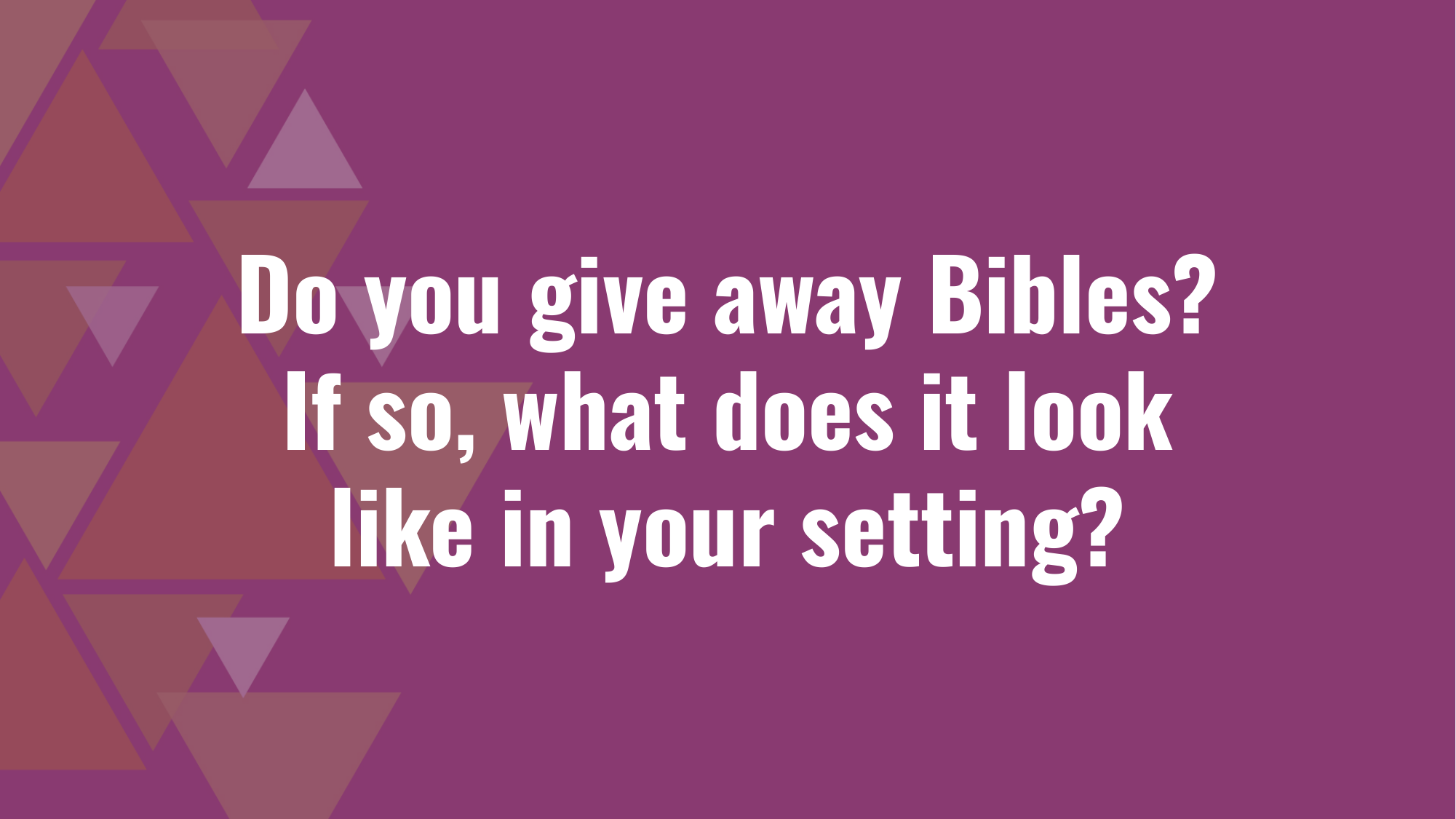

Do you give away Bibles? If so, what does it look like in your setting?